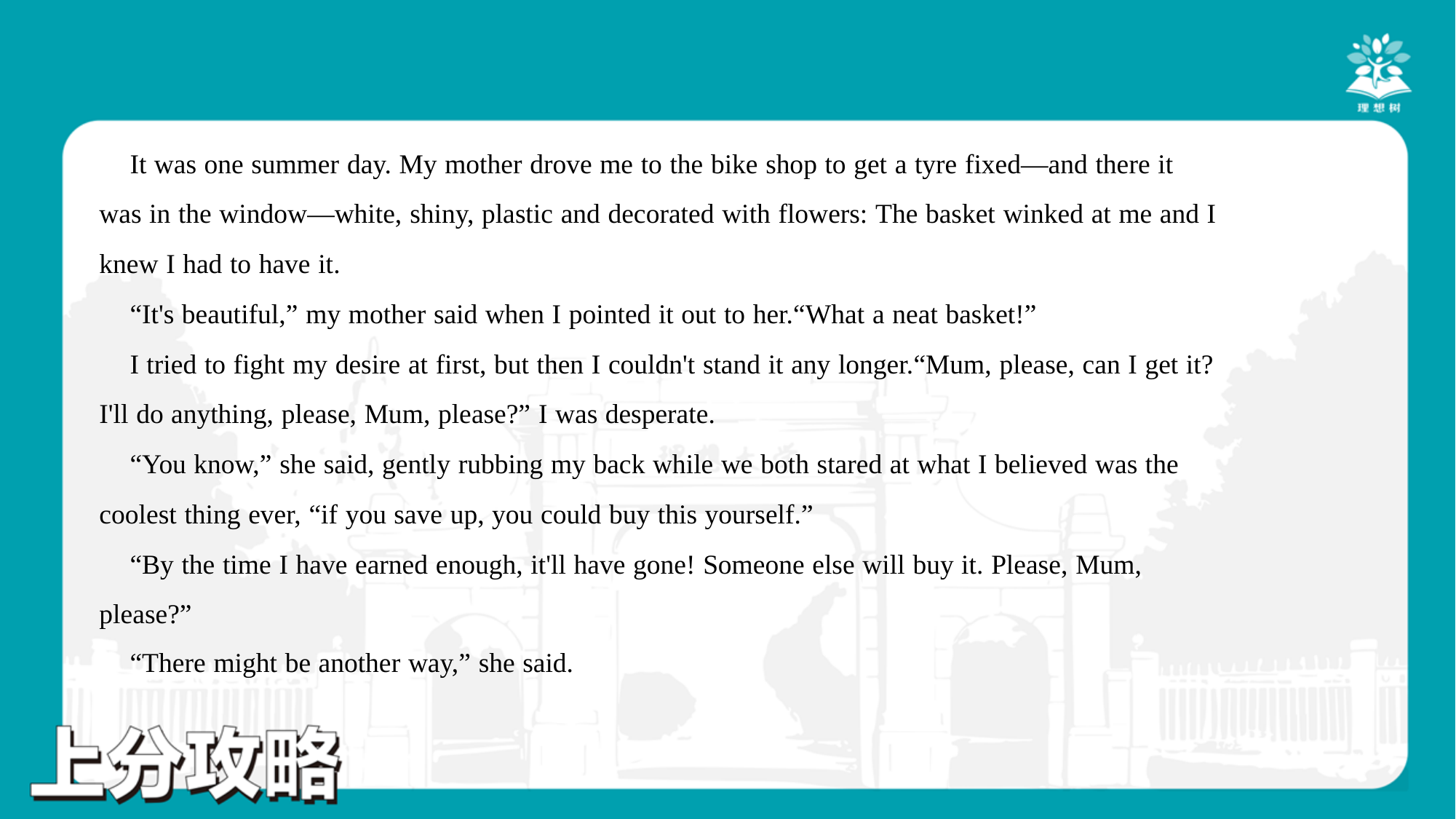

It was one summer day. My mother drove me to the bike shop to get a tyre fixed—and there it
was in the window—white, shiny, plastic and decorated with flowers: The basket winked at me and I
knew I had to have it.
    “It's beautiful,” my mother said when I pointed it out to her.“What a neat basket!”
    I tried to fight my desire at first, but then I couldn't stand it any longer.“Mum, please, can I get it?
I'll do anything, please, Mum, please?” I was desperate.
    “You know,” she said, gently rubbing my back while we both stared at what I believed was the
coolest thing ever, “if you save up, you could buy this yourself.”
    “By the time I have earned enough, it'll have gone! Someone else will buy it. Please, Mum,
please?”
    “There might be another way,” she said.#1.8